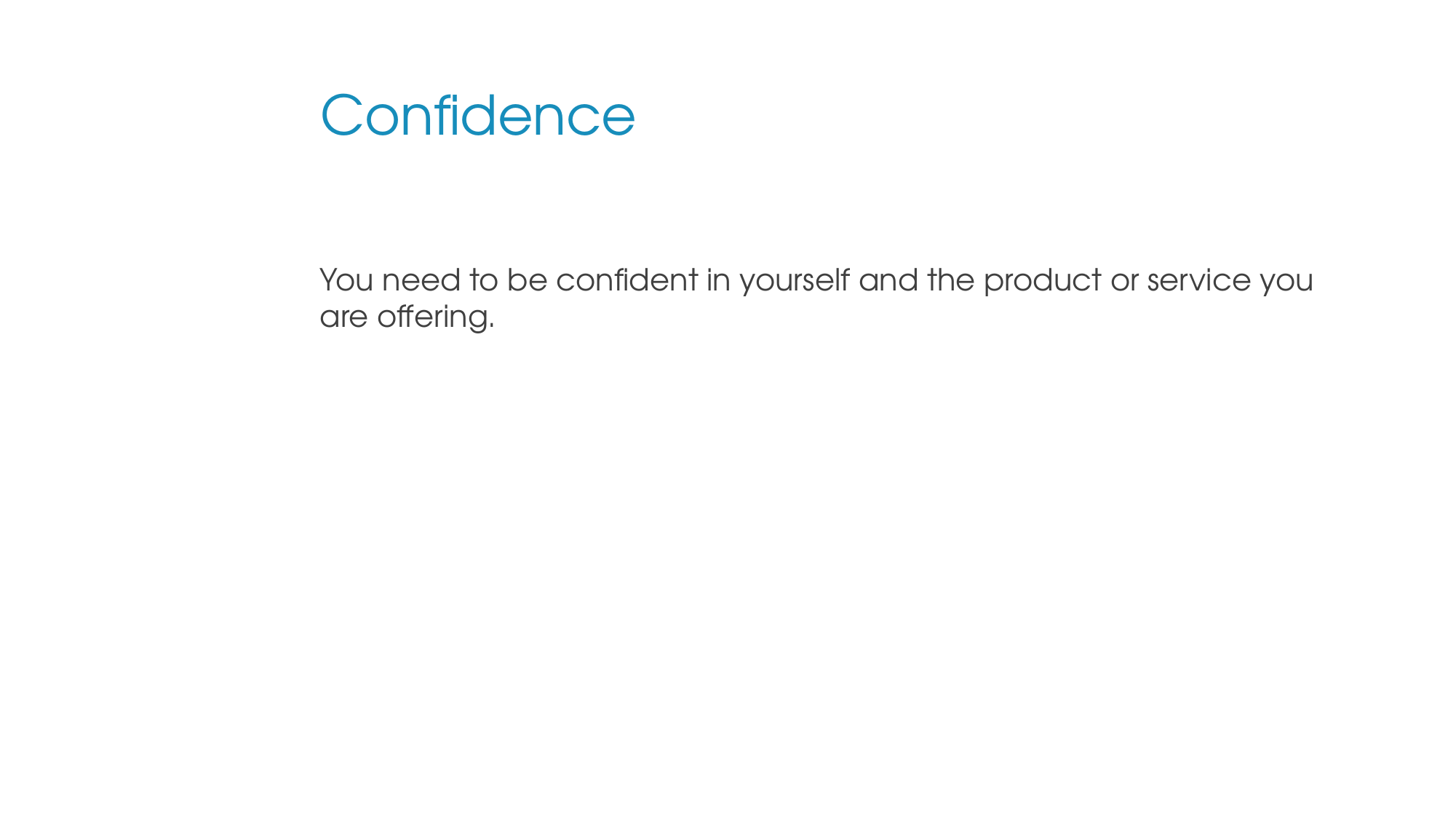

# Confidence
You need to be confident in yourself and the product or service you are offering.